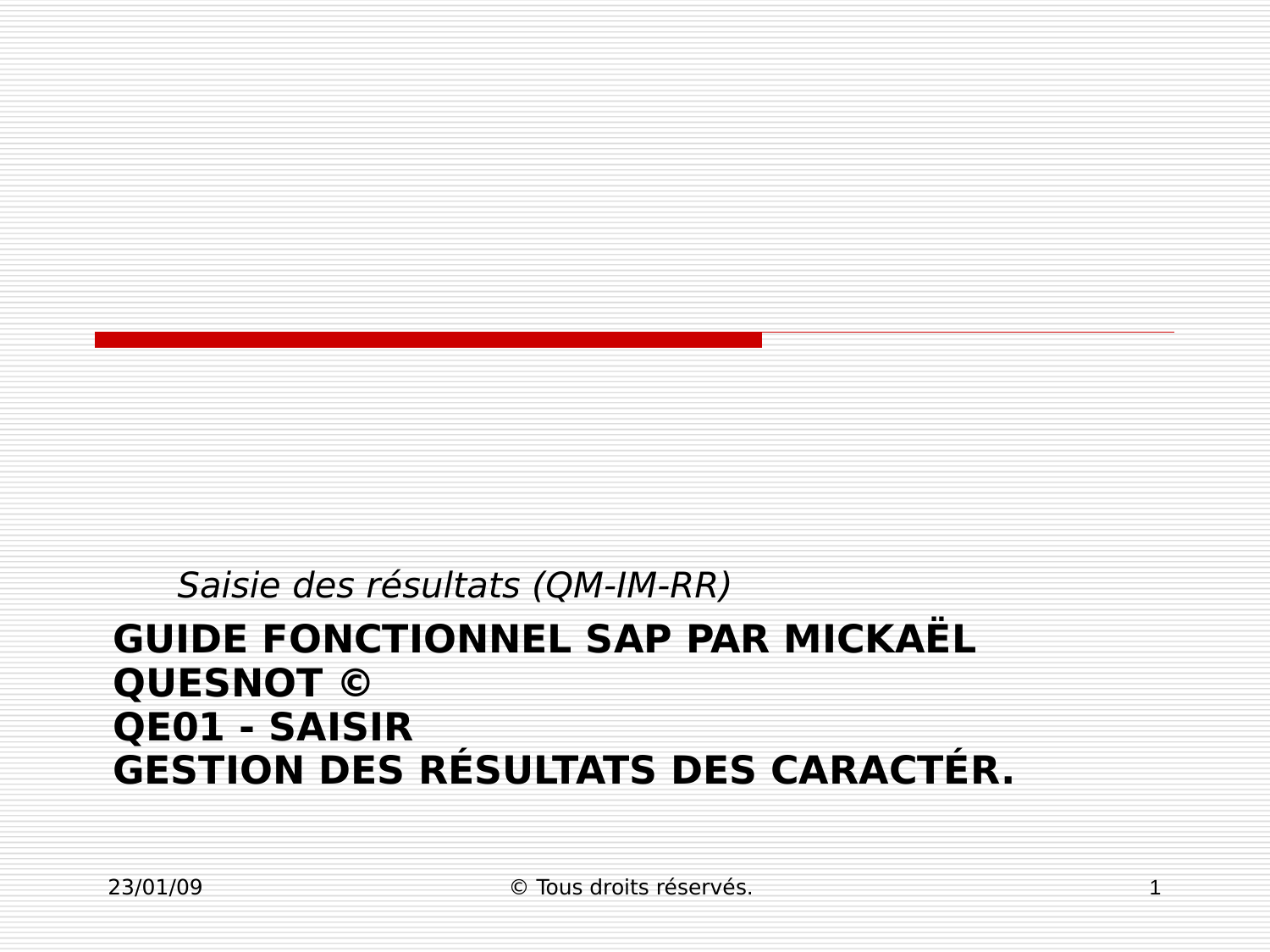

Saisie des résultats (QM-IM-RR)
# Guide fonctionnel SAP par Mickaël QUESNOT © QE01 - Saisir Gestion des résultats des caractér.
23/01/09
© Tous droits réservés.
1